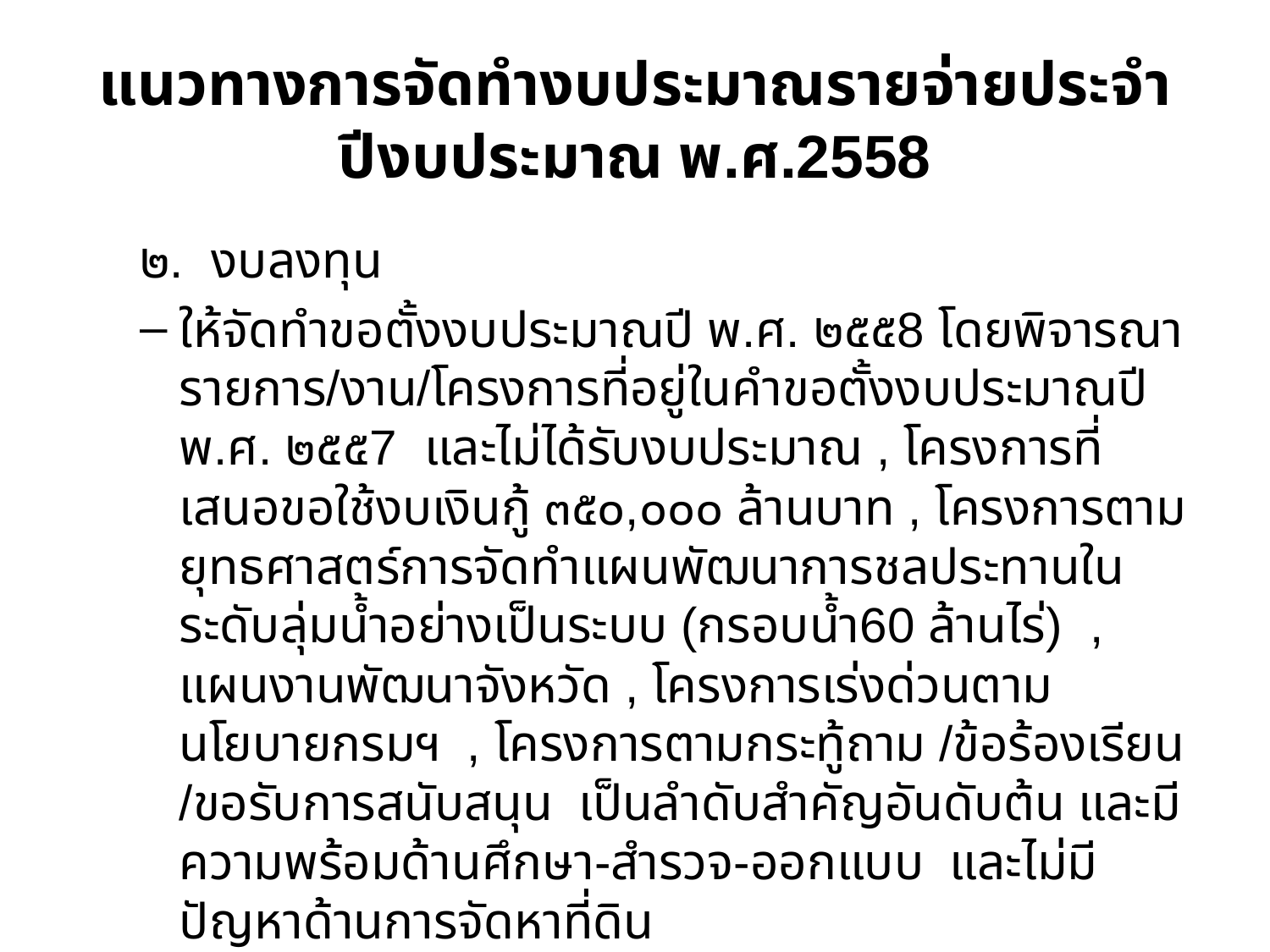

# แนวทางการจัดทำงบประมาณรายจ่ายประจำปีงบประมาณ พ.ศ.2558
๒.  งบลงทุน
ให้จัดทำขอตั้งงบประมาณปี พ.ศ. ๒๕๕8 โดยพิจารณารายการ/งาน/โครงการที่อยู่ในคำขอตั้งงบประมาณปี พ.ศ. ๒๕๕7  และไม่ได้รับงบประมาณ , โครงการที่เสนอขอใช้งบเงินกู้ ๓๕๐,๐๐๐ ล้านบาท , โครงการตามยุทธศาสตร์การจัดทำแผนพัฒนาการชลประทานในระดับลุ่มน้ำอย่างเป็นระบบ (กรอบน้ำ60 ล้านไร่)  , แผนงานพัฒนาจังหวัด , โครงการเร่งด่วนตามนโยบายกรมฯ  , โครงการตามกระทู้ถาม /ข้อร้องเรียน /ขอรับการสนับสนุน  เป็นลำดับสำคัญอันดับต้น และมีความพร้อมด้านศึกษา-สำรวจ-ออกแบบ  และไม่มีปัญหาด้านการจัดหาที่ดิน